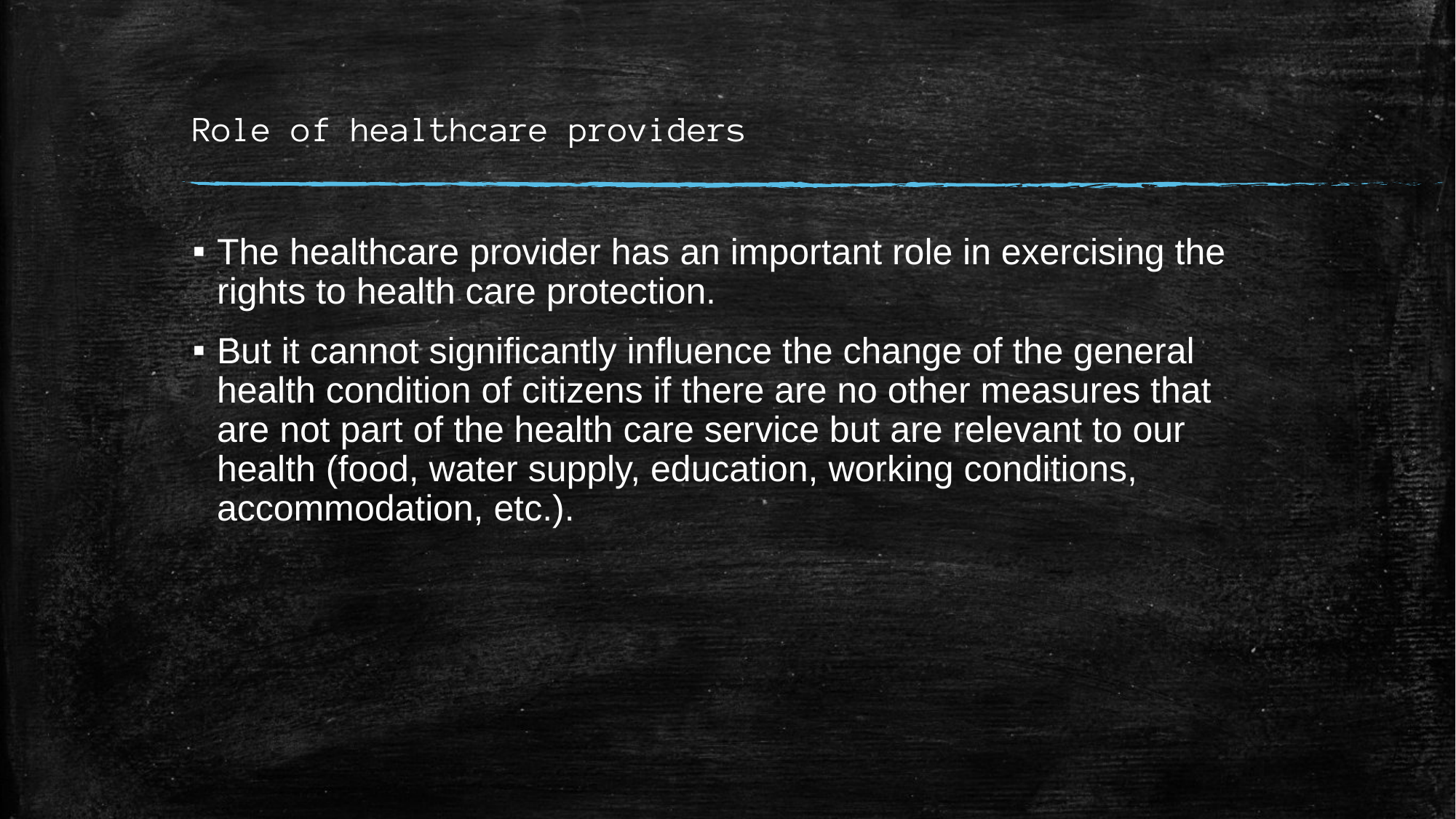

# Role of healthcare providers
The healthcare provider has an important role in exercising the rights to health care protection.
But it cannot signiﬁcantly inﬂuence the change of the general health condition of citizens if there are no other measures that are not part of the health care service but are relevant to our health (food, water supply, education, working conditions, accommodation, etc.).